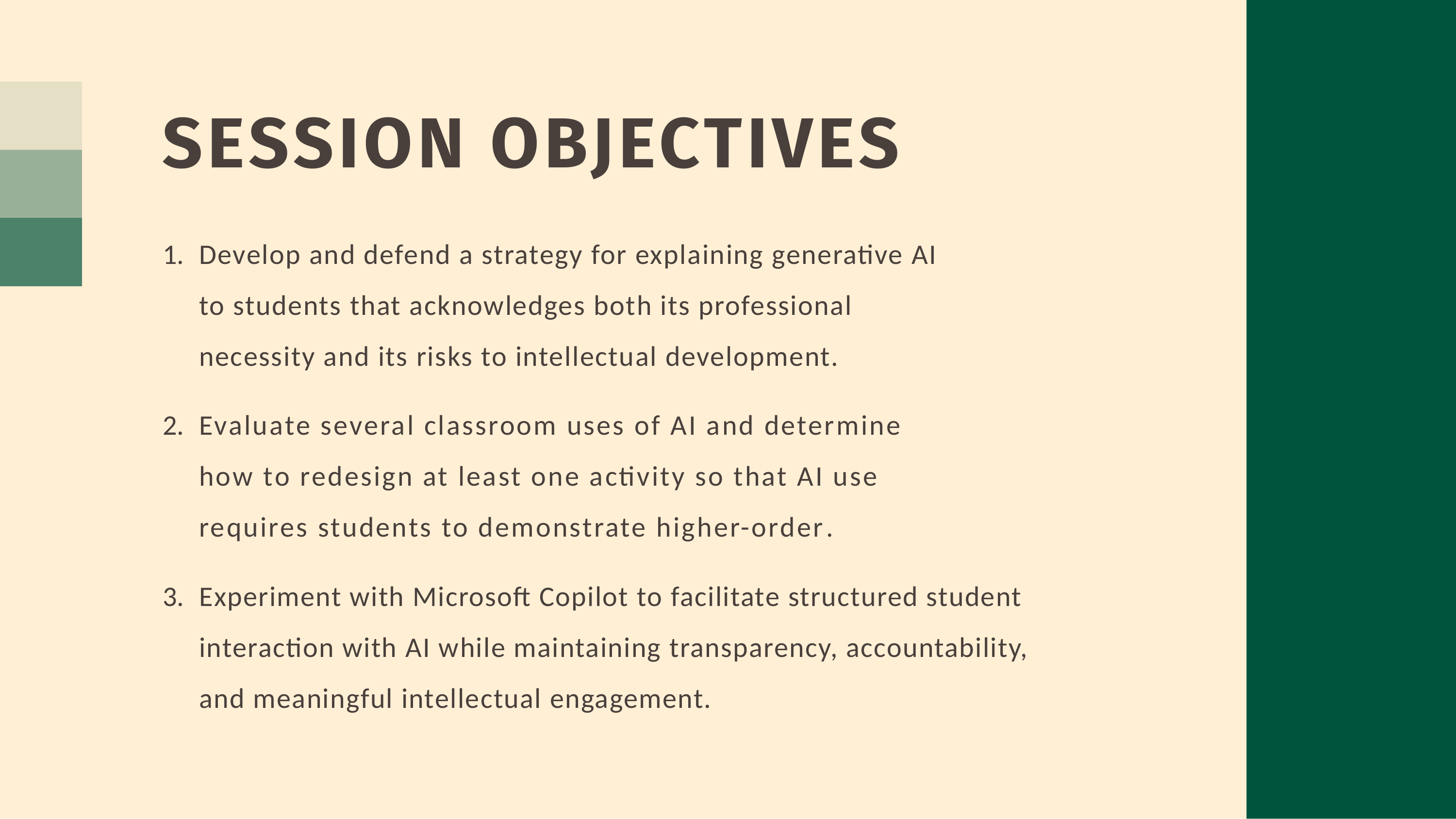

# SESSION OBJECTIVES
Develop and defend a strategy for explaining generative AI to students that acknowledges both its professional necessity and its risks to intellectual development.
Evaluate several classroom uses of AI and determine how to redesign at least one activity so that AI use requires students to demonstrate higher-order.
Experiment with Microsoft Copilot to facilitate structured student interaction with AI while maintaining transparency, accountability, and meaningful intellectual engagement.